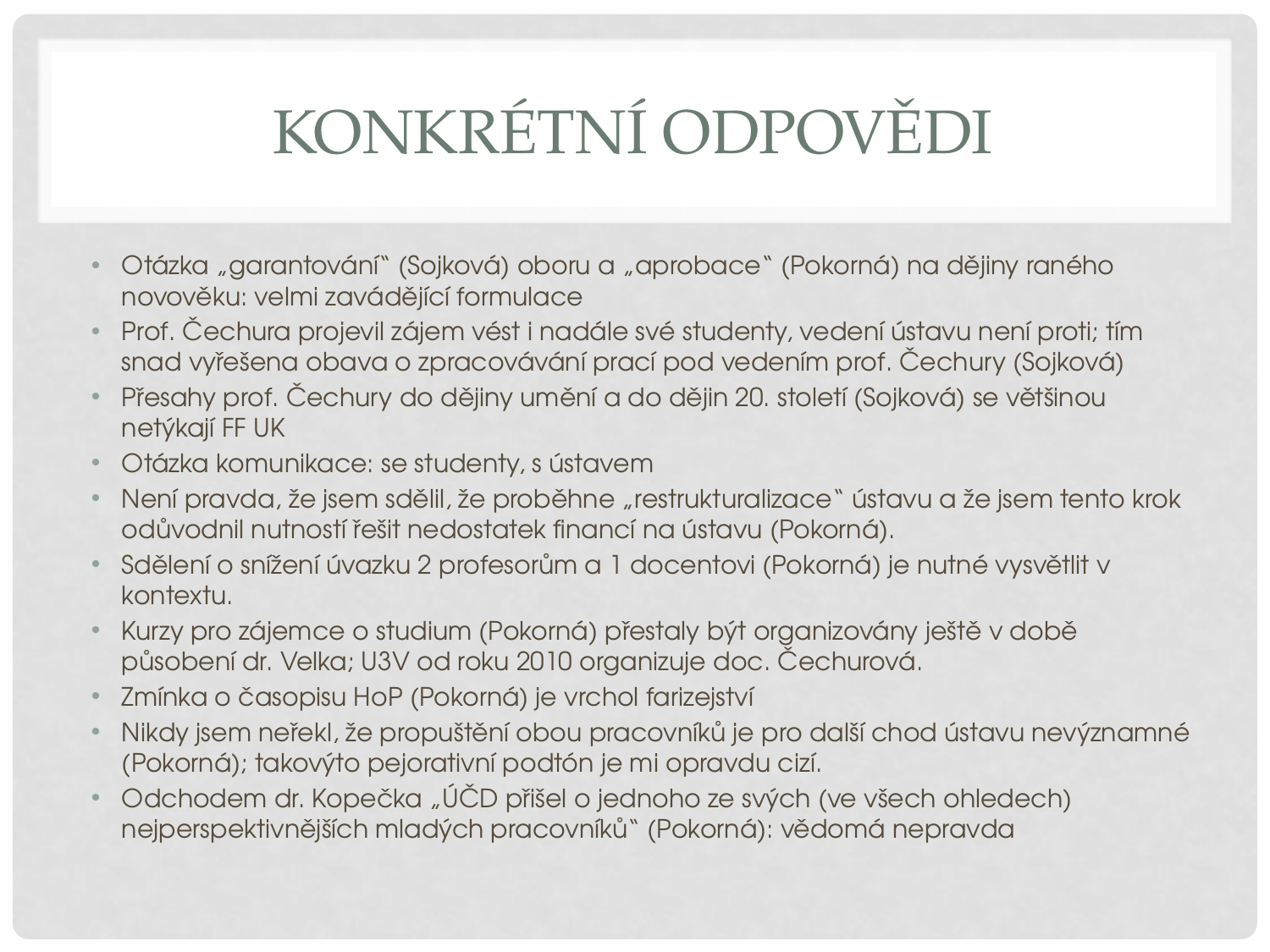

# Konkrétní odpovědi
Otázka „garantování“ (Sojková) oboru a „aprobace“ (Pokorná) na dějiny raného novověku: velmi zavádějící formulace
Prof. Čechura projevil zájem vést i nadále své studenty, vedení ústavu není proti; tím snad vyřešena obava o zpracovávání prací pod vedením prof. Čechury (Sojková)
Přesahy prof. Čechury do dějiny umění a do dějin 20. století (Sojková) se většinou netýkají FF UK
Otázka komunikace: se studenty, s ústavem
Není pravda, že jsem sdělil, že proběhne „restrukturalizace“ ústavu a že jsem tento krok odůvodnil nutností řešit nedostatek financí na ústavu (Pokorná).
Sdělení o snížení úvazku 2 profesorům a 1 docentovi (Pokorná) je nutné vysvětlit v kontextu.
Kurzy pro zájemce o studium (Pokorná) přestaly být organizovány ještě v době působení dr. Velka; U3V od roku 2010 organizuje doc. Čechurová.
Zmínka o časopisu HoP (Pokorná) je vrchol farizejství
Nikdy jsem neřekl, že propuštění obou pracovníků je pro další chod ústavu nevýznamné (Pokorná); takovýto pejorativní podtón je mi opravdu cizí.
Odchodem dr. Kopečka „ÚČD přišel o jednoho ze svých (ve všech ohledech) nejperspektivnějších mladých pracovníků“ (Pokorná): vědomá nepravda